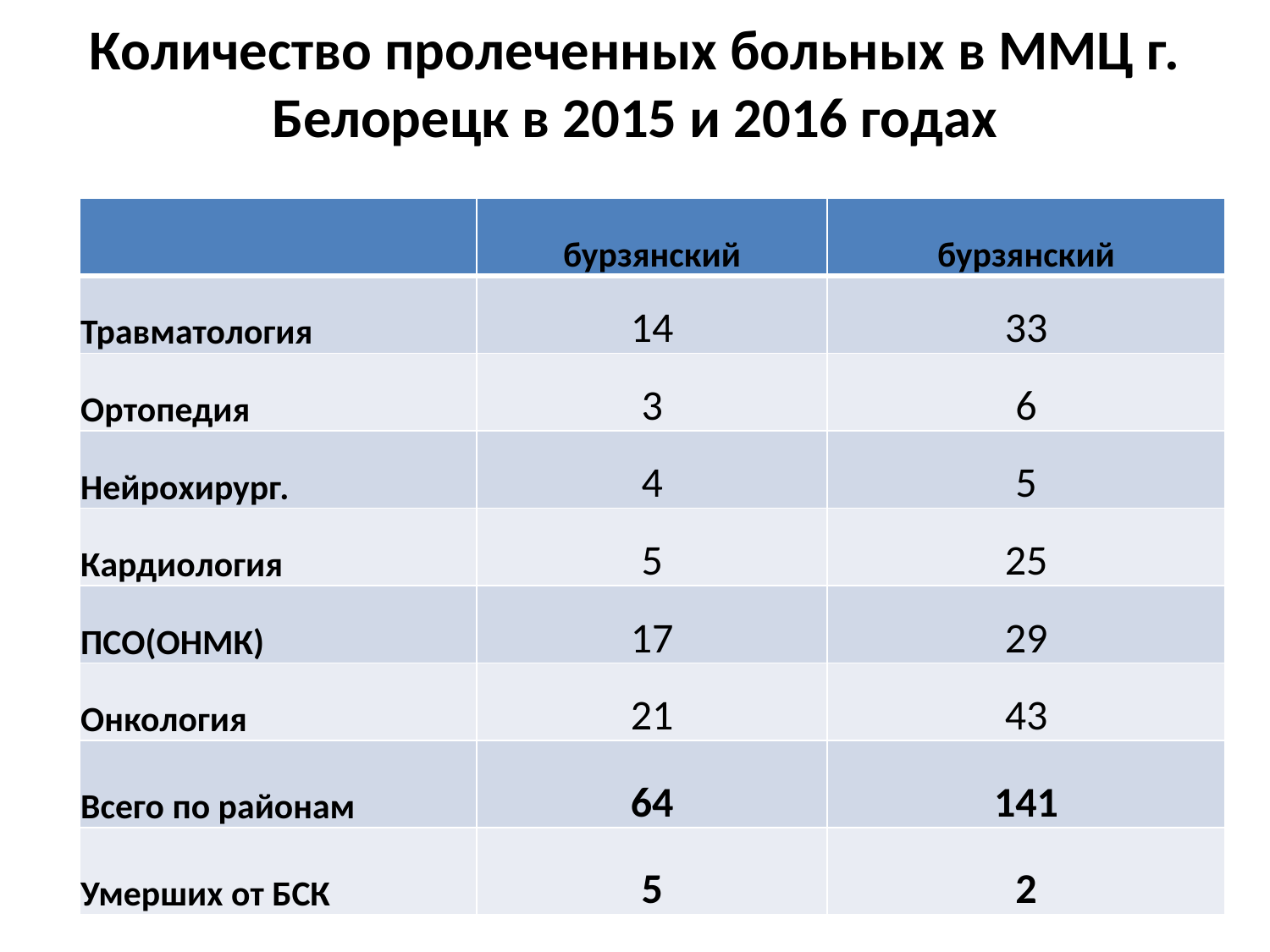

# Количество пролеченных больных в ММЦ г. Белорецк в 2015 и 2016 годах
|  | бурзянский | бурзянский |
| --- | --- | --- |
| Травматология | 14 | 33 |
| Ортопедия | 3 | 6 |
| Нейрохирург. | 4 | 5 |
| Кардиология | 5 | 25 |
| ПСО(ОНМК) | 17 | 29 |
| Онкология | 21 | 43 |
| Всего по районам | 64 | 141 |
| Умерших от БСК | 5 | 2 |